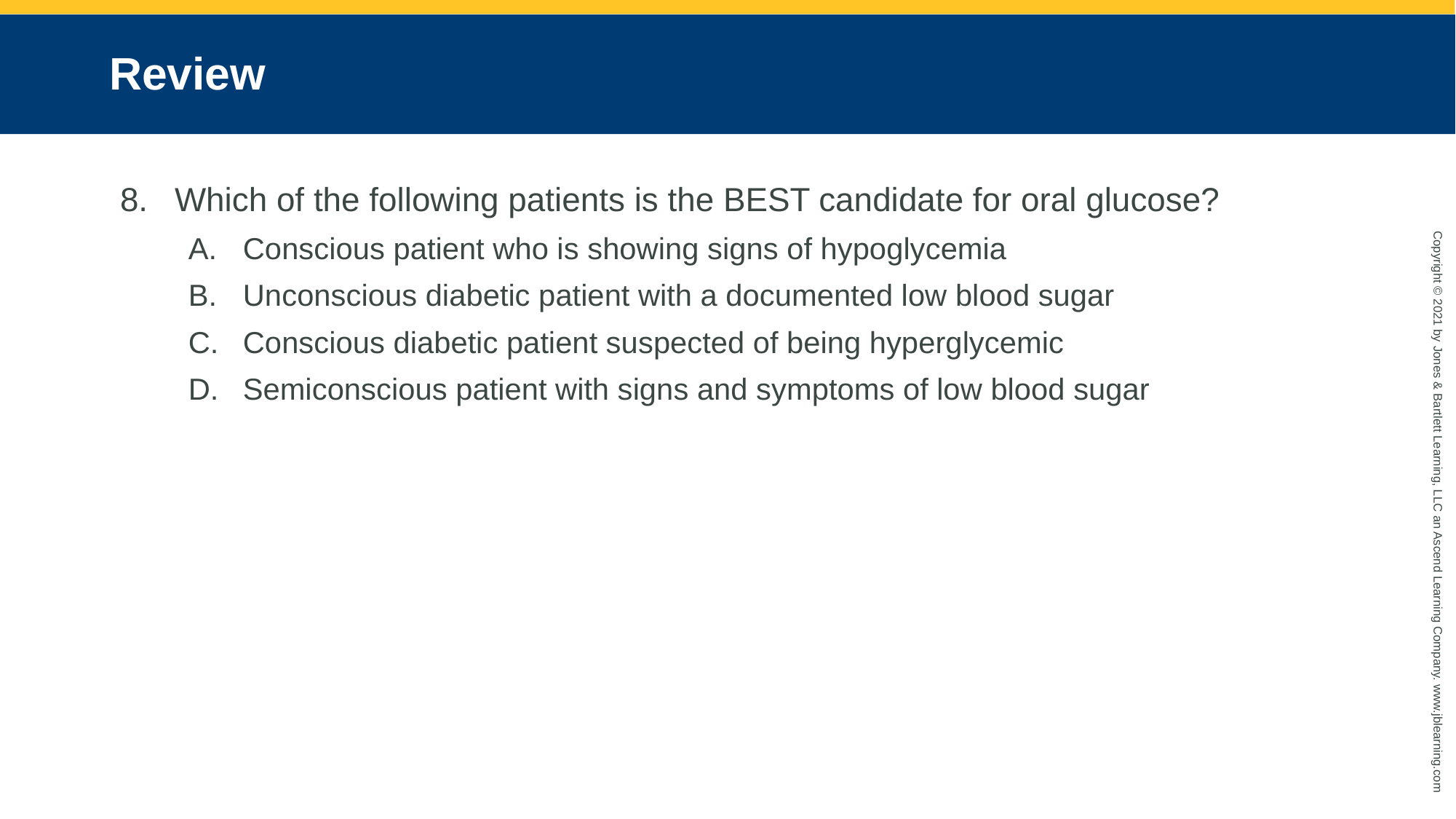

# Review
Which of the following patients is the BEST candidate for oral glucose?
Conscious patient who is showing signs of hypoglycemia
Unconscious diabetic patient with a documented low blood sugar
Conscious diabetic patient suspected of being hyperglycemic
Semiconscious patient with signs and symptoms of low blood sugar